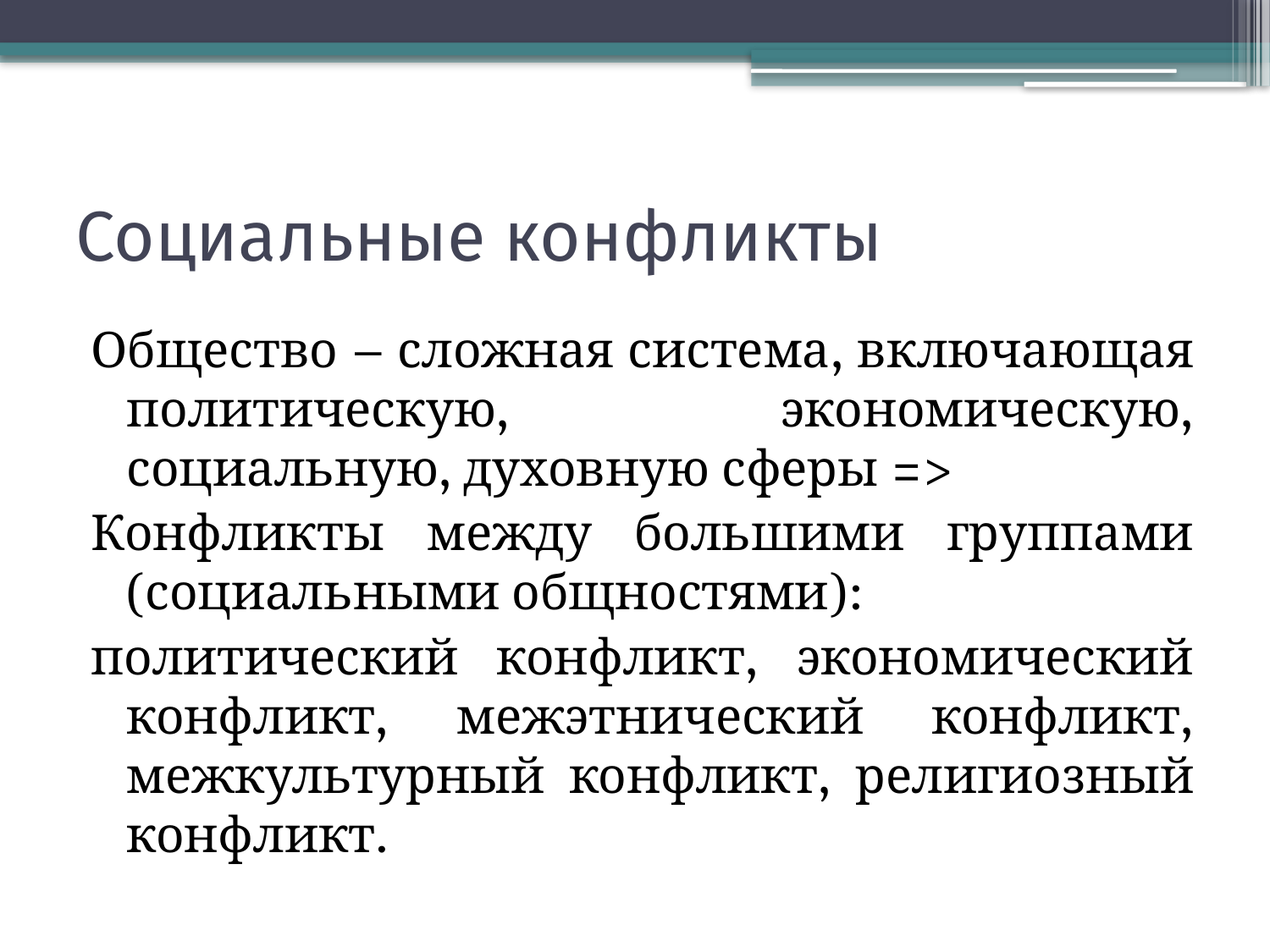

# Социальные конфликты
Общество – сложная система, включающая политическую, экономическую, социальную, духовную сферы =>
Конфликты между большими группами (социальными общностями):
политический конфликт, экономический конфликт, межэтнический конфликт, межкультурный конфликт, религиозный конфликт.